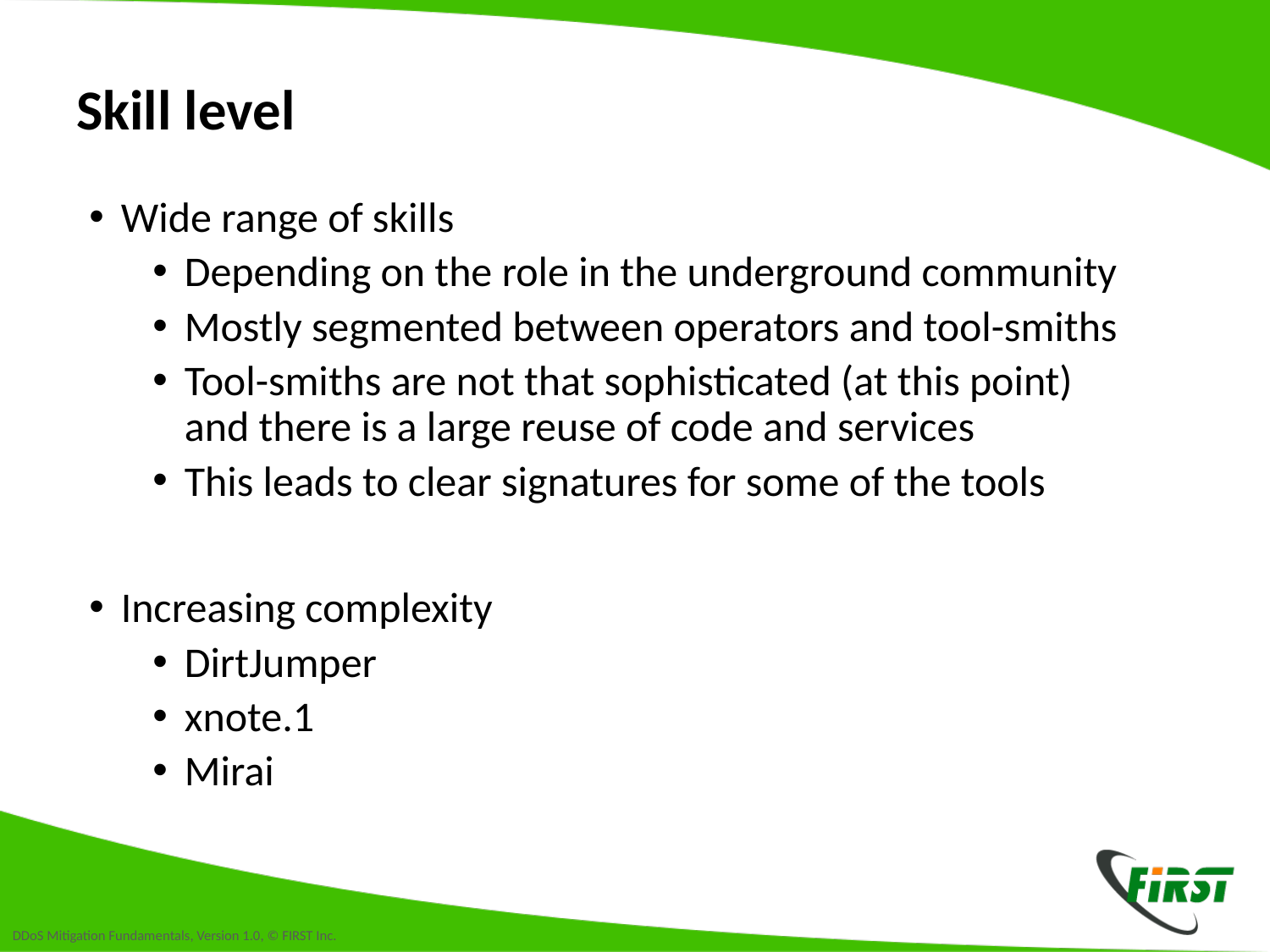

# Skill level
Wide range of skills
Depending on the role in the underground community
Mostly segmented between operators and tool-smiths
Tool-smiths are not that sophisticated (at this point) and there is a large reuse of code and services
This leads to clear signatures for some of the tools

Increasing complexity
DirtJumper
xnote.1
Mirai